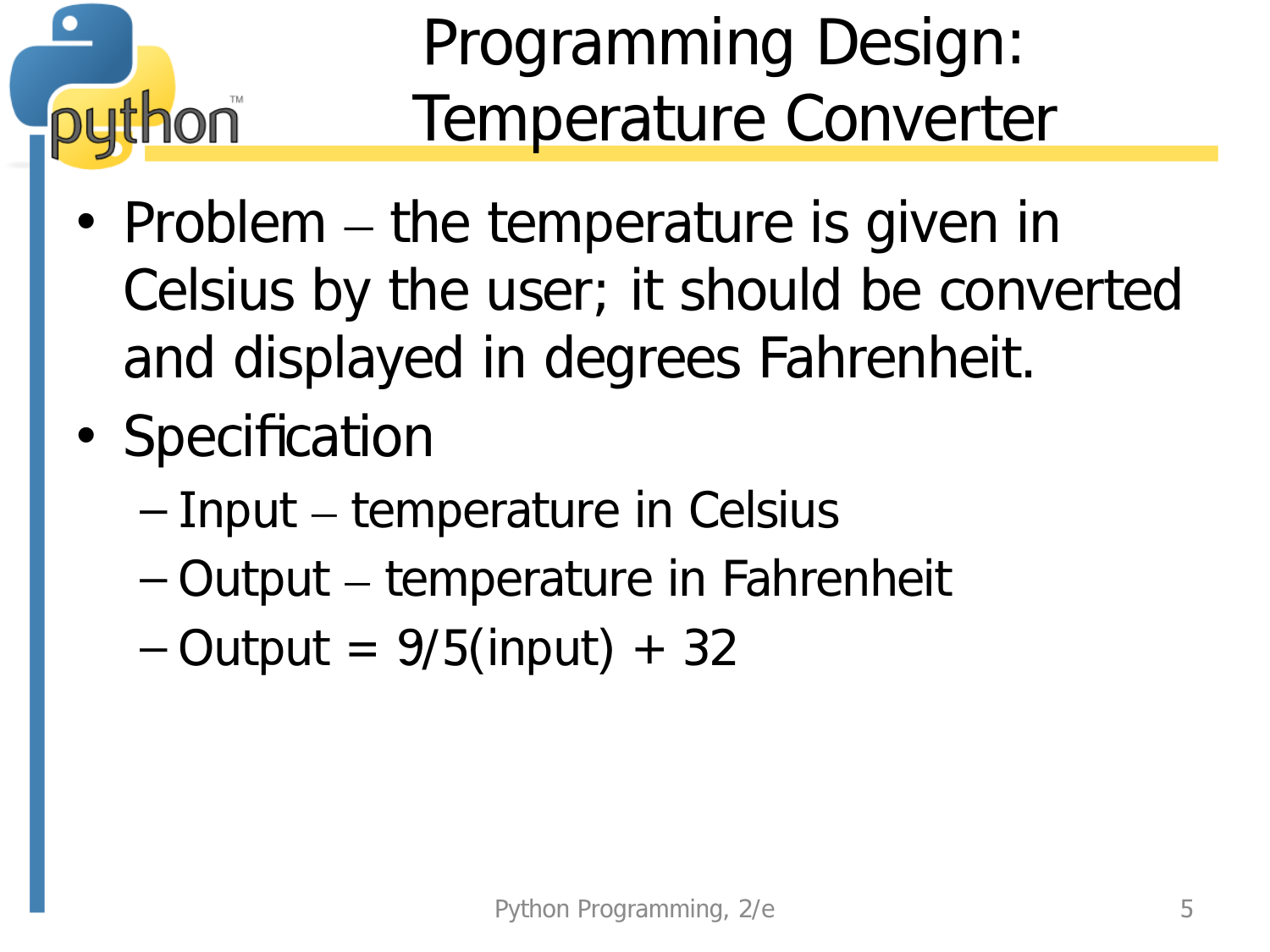

# Programming Design: Temperature Converter
Problem – the temperature is given in Celsius by the user; it should be converted and displayed in degrees Fahrenheit.
Specification
Input – temperature in Celsius
Output – temperature in Fahrenheit
Output = 9/5(input) + 32
Python Programming, 2/e
5